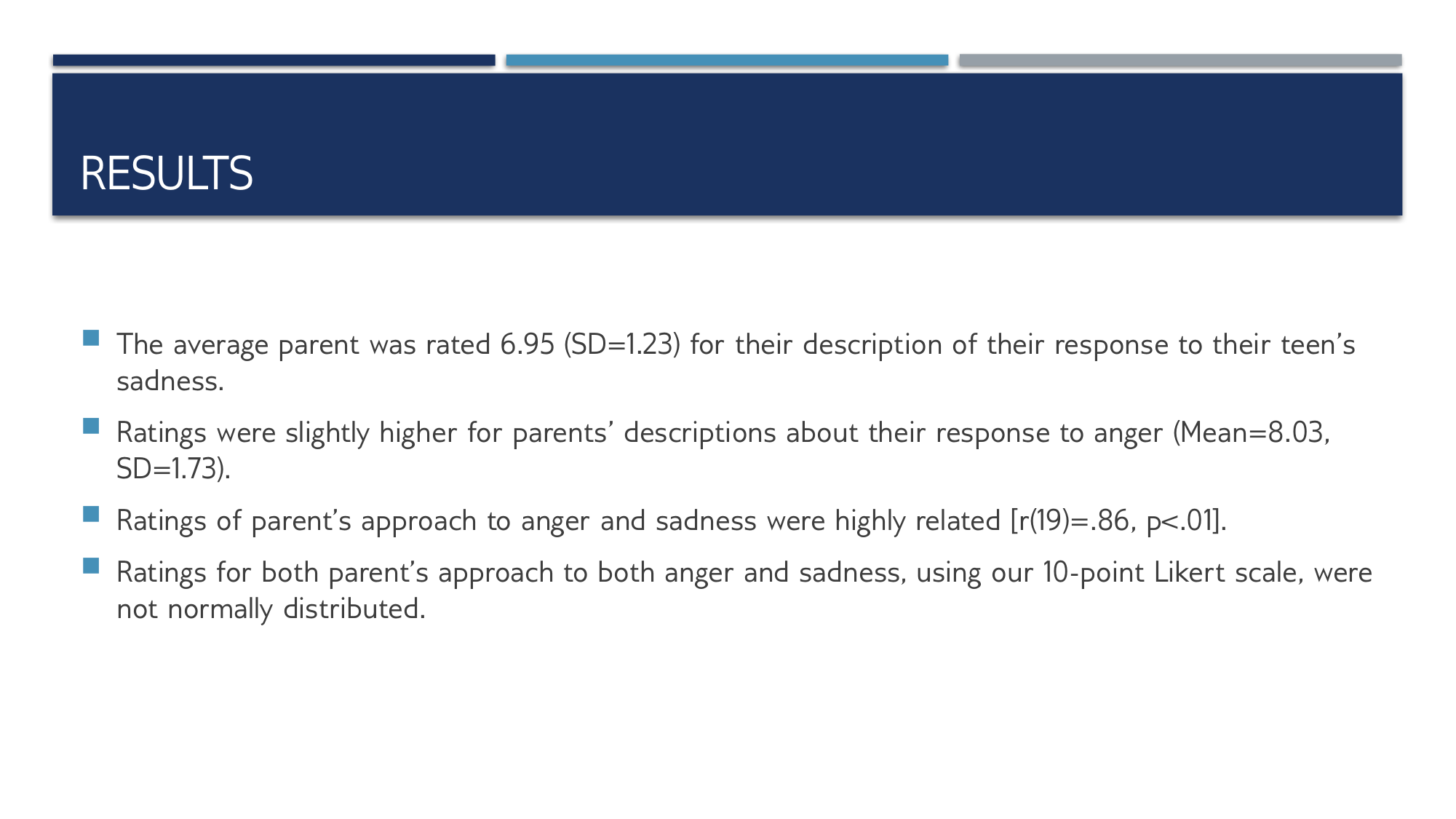

# RESULTS
The average parent was rated 6.95 (SD=1.23) for their description of their response to their teen’s sadness.
Ratings were slightly higher for parents’ descriptions about their response to anger (Mean=8.03, SD=1.73).
Ratings of parent’s approach to anger and sadness were highly related [r(19)=.86, p<.01].
Ratings for both parent’s approach to both anger and sadness, using our 10-point Likert scale, were not normally distributed.